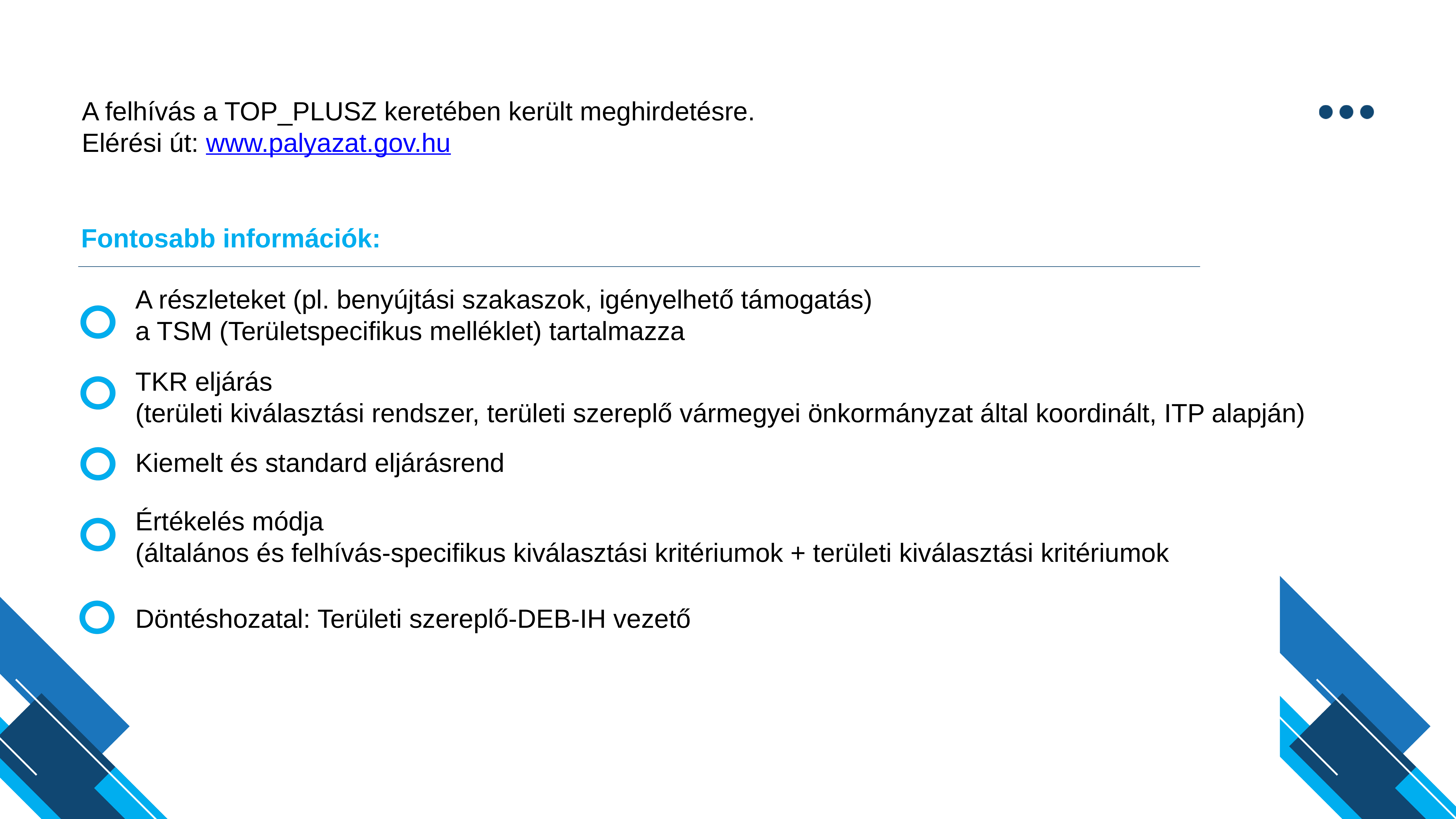

A felhívás a TOP_PLUSZ keretében került meghirdetésre.
Elérési út: www.palyazat.gov.hu

Fontosabb információk:

A részleteket (pl. benyújtási szakaszok, igényelhető támogatás)
a TSM (Területspecifikus melléklet) tartalmazza

TKR eljárás
(területi kiválasztási rendszer, területi szereplő vármegyei önkormányzat által koordinált, ITP alapján)

Kiemelt és standard eljárásrend

Értékelés módja
(általános és felhívás-specifikus kiválasztási kritériumok + területi kiválasztási kritériumok

Döntéshozatal: Területi szereplő-DEB-IH vezető